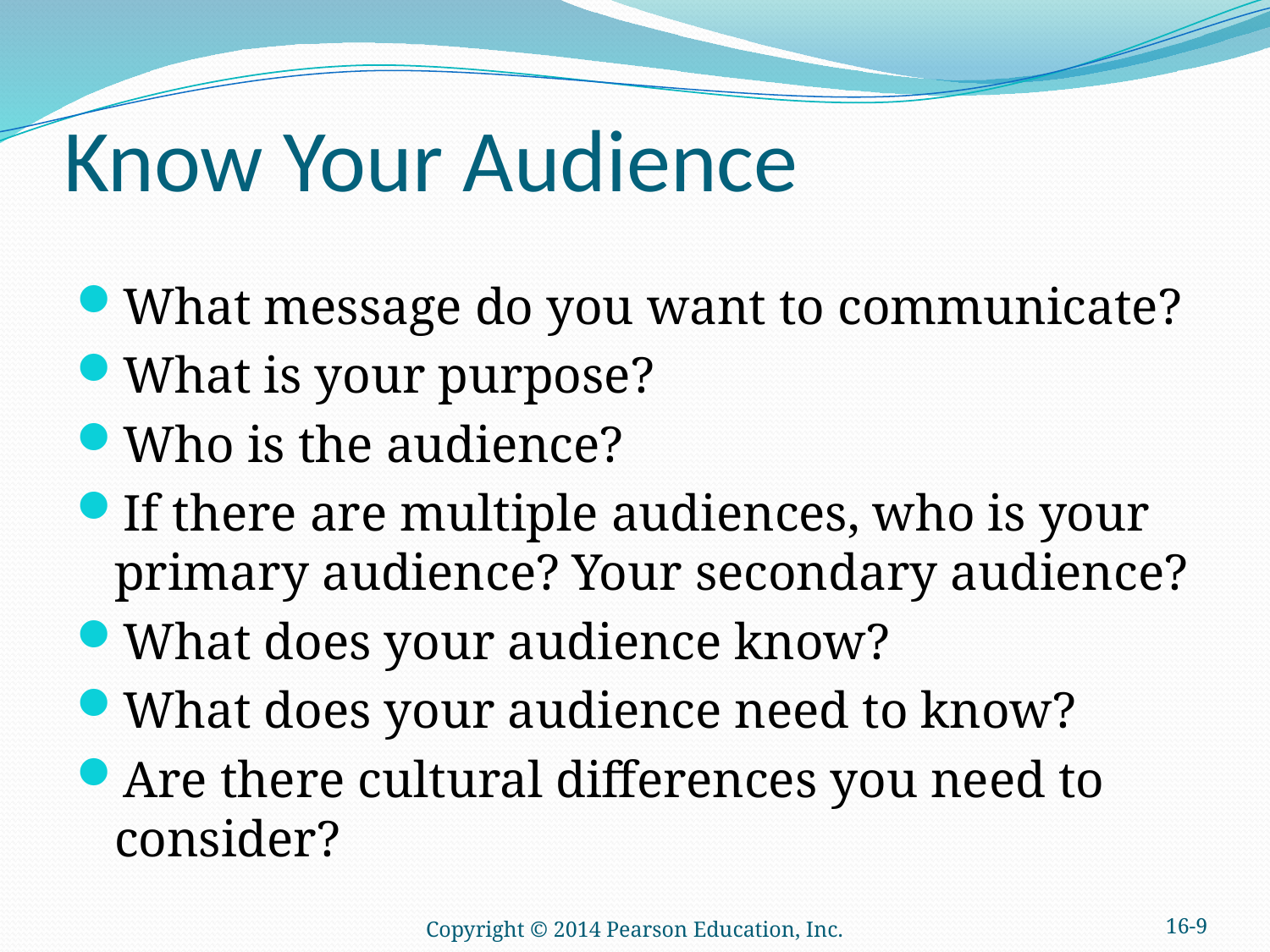

# Know Your Audience
What message do you want to communicate?
What is your purpose?
Who is the audience?
If there are multiple audiences, who is your primary audience? Your secondary audience?
What does your audience know?
What does your audience need to know?
Are there cultural differences you need to consider?